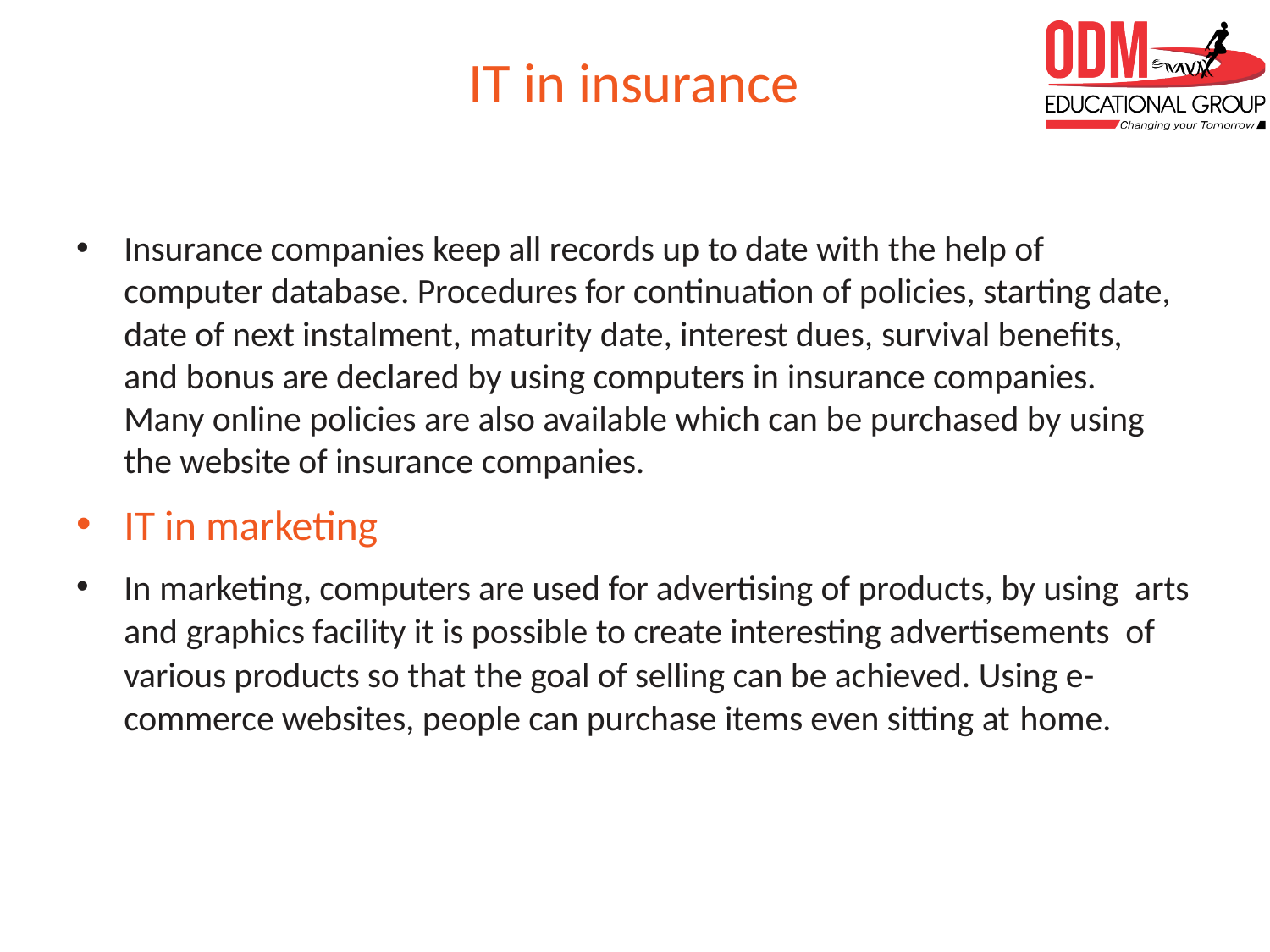

# IT in insurance
Insurance companies keep all records up to date with the help of  computer database. Procedures for continuation of policies, starting date,  date of next instalment, maturity date, interest dues, survival benefits,  and bonus are declared by using computers in insurance companies.  Many online policies are also available which can be purchased by using  the website of insurance companies.
IT in marketing
In marketing, computers are used for advertising of products, by using  arts and graphics facility it is possible to create interesting advertisements  of various products so that the goal of selling can be achieved. Using e-  commerce websites, people can purchase items even sitting at home.